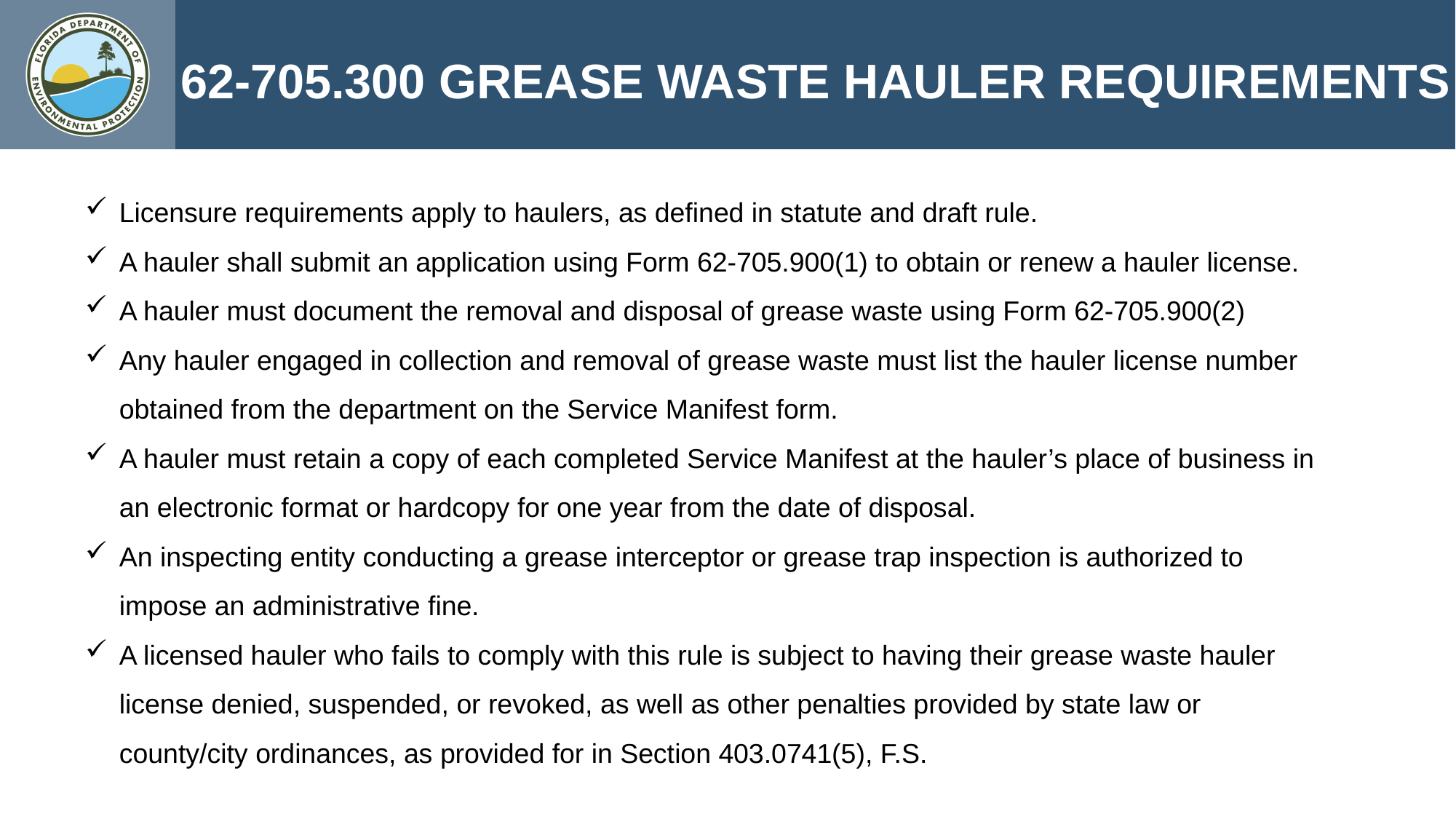

62-705.300 Grease Waste Hauler Requirements
62-705.300 Grease Waste Hauler Requirements
Licensure requirements apply to haulers, as defined in statute and draft rule.
A hauler shall submit an application using Form 62-705.900(1) to obtain or renew a hauler license.
A hauler must document the removal and disposal of grease waste using Form 62-705.900(2)
Any hauler engaged in collection and removal of grease waste must list the hauler license number obtained from the department on the Service Manifest form.
A hauler must retain a copy of each completed Service Manifest at the hauler’s place of business in an electronic format or hardcopy for one year from the date of disposal.
An inspecting entity conducting a grease interceptor or grease trap inspection is authorized to impose an administrative fine.
A licensed hauler who fails to comply with this rule is subject to having their grease waste hauler license denied, suspended, or revoked, as well as other penalties provided by state law or county/city ordinances, as provided for in Section 403.0741(5), F.S.